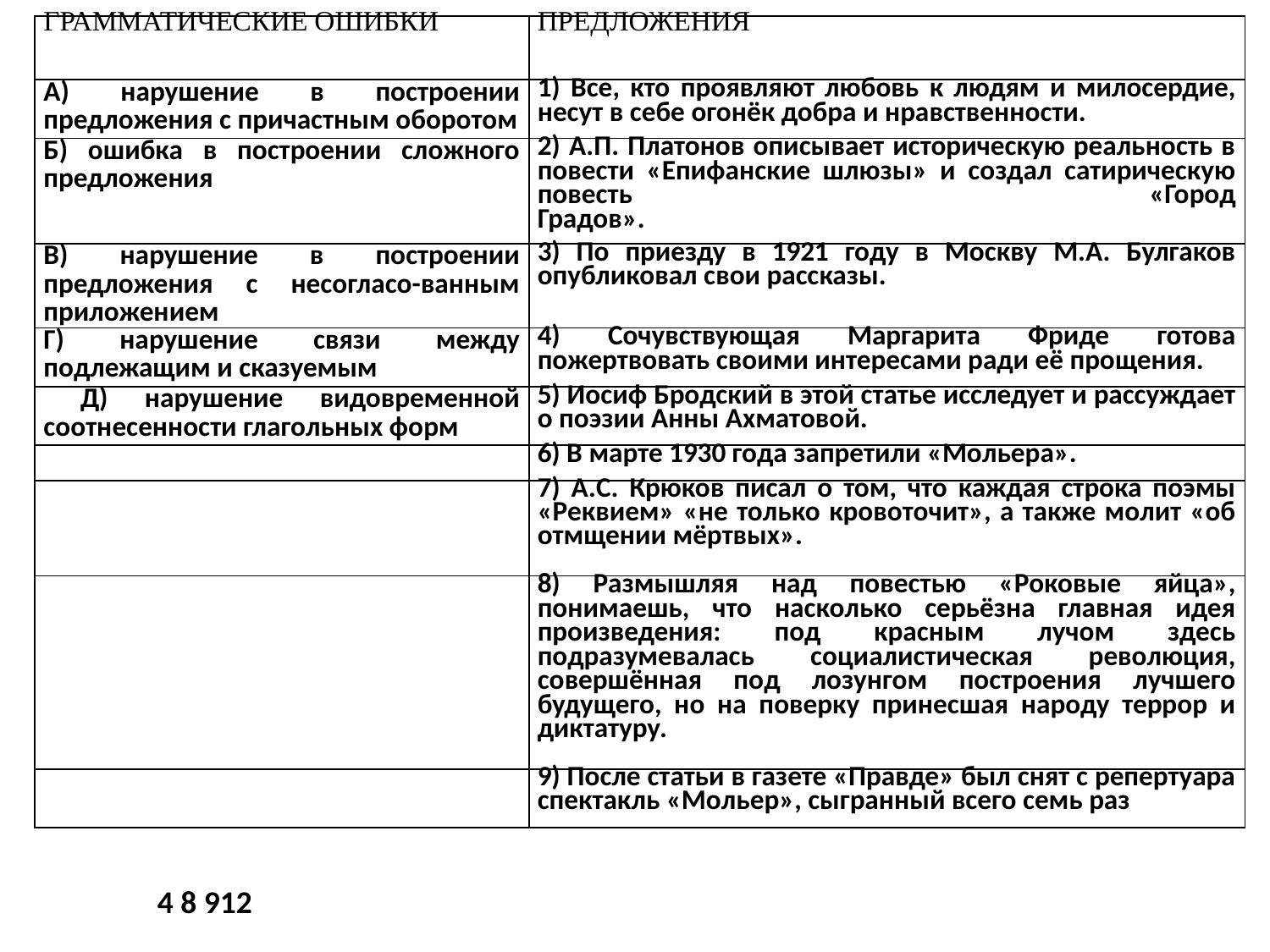

| ГРАММАТИЧЕСКИЕ ОШИБКИ | ПРЕДЛОЖЕНИЯ |
| --- | --- |
| А) нарушение в построении предложения с причастным оборотом | 1) Все, кто проявляют любовь к людям и милосердие, несут в себе огонёк добра и нравственности. |
| Б) ошибка в построении сложного предложения | 2) А.П. Платонов описывает историческую реальность в повести «Епифанские шлюзы» и создал сатирическую повесть «Город Градов». |
| В) нарушение в построении предложения с несогласо-ванным приложением | 3) По приезду в 1921 году в Москву М.А. Булгаков опубликовал свои рассказы. |
| Г) нарушение связи между подлежащим и сказуемым | 4) Сочувствующая Маргарита Фриде готова пожертвовать своими интересами ради её прощения. |
| Д) нарушение видовременной соотнесенности глагольных форм | 5) Иосиф Бродский в этой статье исследует и рассуждает о поэзии Анны Ахматовой. |
|  | 6) В марте 1930 года запретили «Мольера». |
|  | 7) А.С. Крюков писал о том, что каждая строка поэмы «Реквием» «не только кровоточит», а также молит «об отмщении мёртвых». |
|  | 8) Размышляя над повестью «Роковые яйца», понимаешь, что насколько серьёзна главная идея произведения: под красным лучом здесь подразумевалась социалистическая революция, совершённая под лозунгом построения лучшего будущего, но на поверку принесшая народу террор и диктатуру. |
|  | 9) После статьи в газете «Правде» был снят с репертуара спектакль «Мольер», сыгранный всего семь раз |
4 8 912